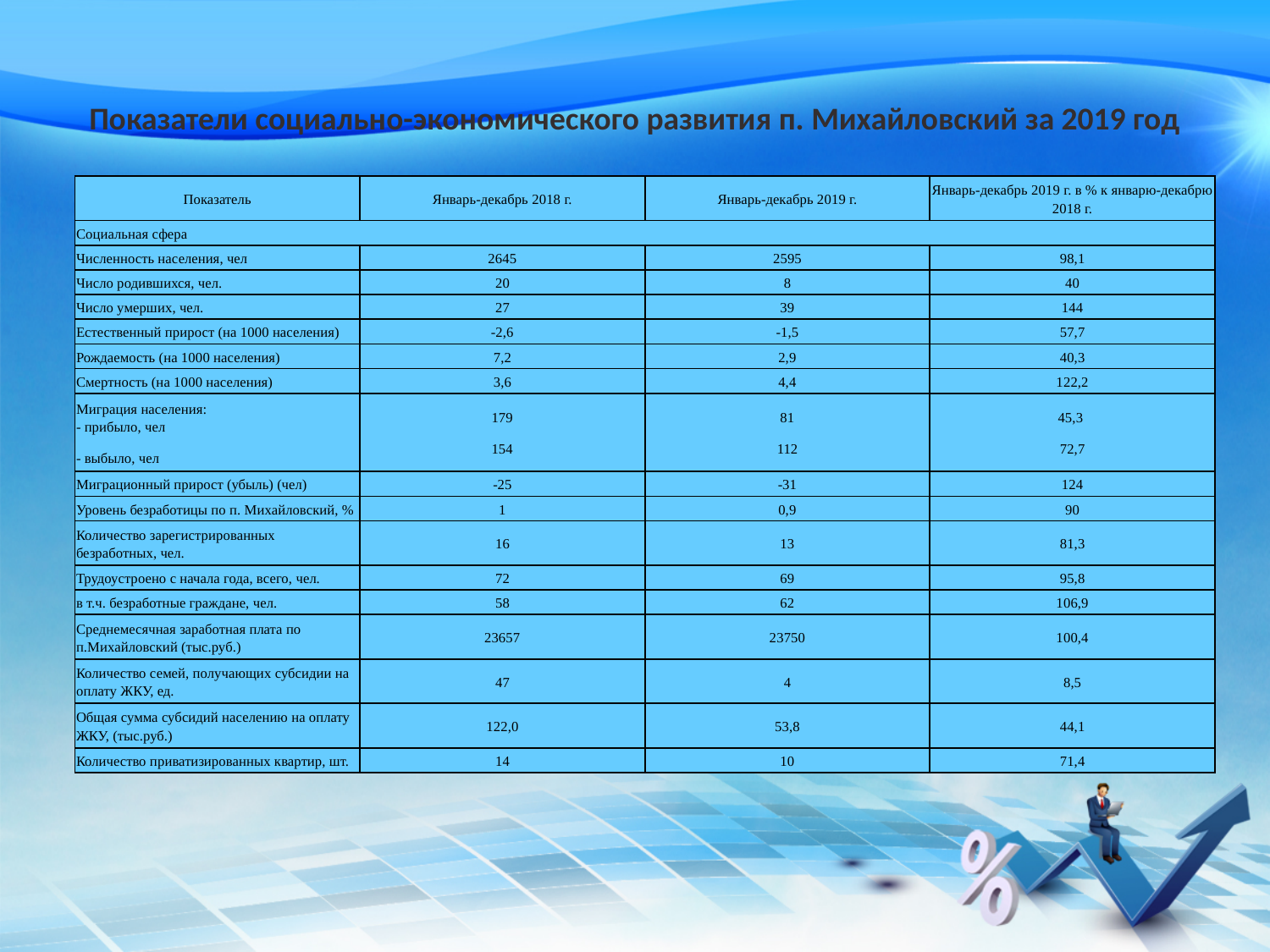

# Показатели социально-экономического развития п. Михайловский за 2019 год
| Показатель | Январь-декабрь 2018 г. | Январь-декабрь 2019 г. | Январь-декабрь 2019 г. в % к январю-декабрю 2018 г. |
| --- | --- | --- | --- |
| Социальная сфера |  |  |  |
| Численность населения, чел | 2645 | 2595 | 98,1 |
| Число родившихся, чел. | 20 | 8 | 40 |
| Число умерших, чел. | 27 | 39 | 144 |
| Естественный прирост (на 1000 населения) | -2,6 | -1,5 | 57,7 |
| Рождаемость (на 1000 населения) | 7,2 | 2,9 | 40,3 |
| Смертность (на 1000 населения) | 3,6 | 4,4 | 122,2 |
| Миграция населения: - прибыло, чел - выбыло, чел | 179 154 | 81 112 | 45,3 72,7 |
| Миграционный прирост (убыль) (чел) | -25 | -31 | 124 |
| Уровень безработицы по п. Михайловский, % | 1 | 0,9 | 90 |
| Количество зарегистрированных безработных, чел. | 16 | 13 | 81,3 |
| Трудоустроено с начала года, всего, чел. | 72 | 69 | 95,8 |
| в т.ч. безработные граждане, чел. | 58 | 62 | 106,9 |
| Среднемесячная заработная плата по п.Михайловский (тыс.руб.) | 23657 | 23750 | 100,4 |
| Количество семей, получающих субсидии на оплату ЖКУ, ед. | 47 | 4 | 8,5 |
| Общая сумма субсидий населению на оплату ЖКУ, (тыс.руб.) | 122,0 | 53,8 | 44,1 |
| Количество приватизированных квартир, шт. | 14 | 10 | 71,4 |